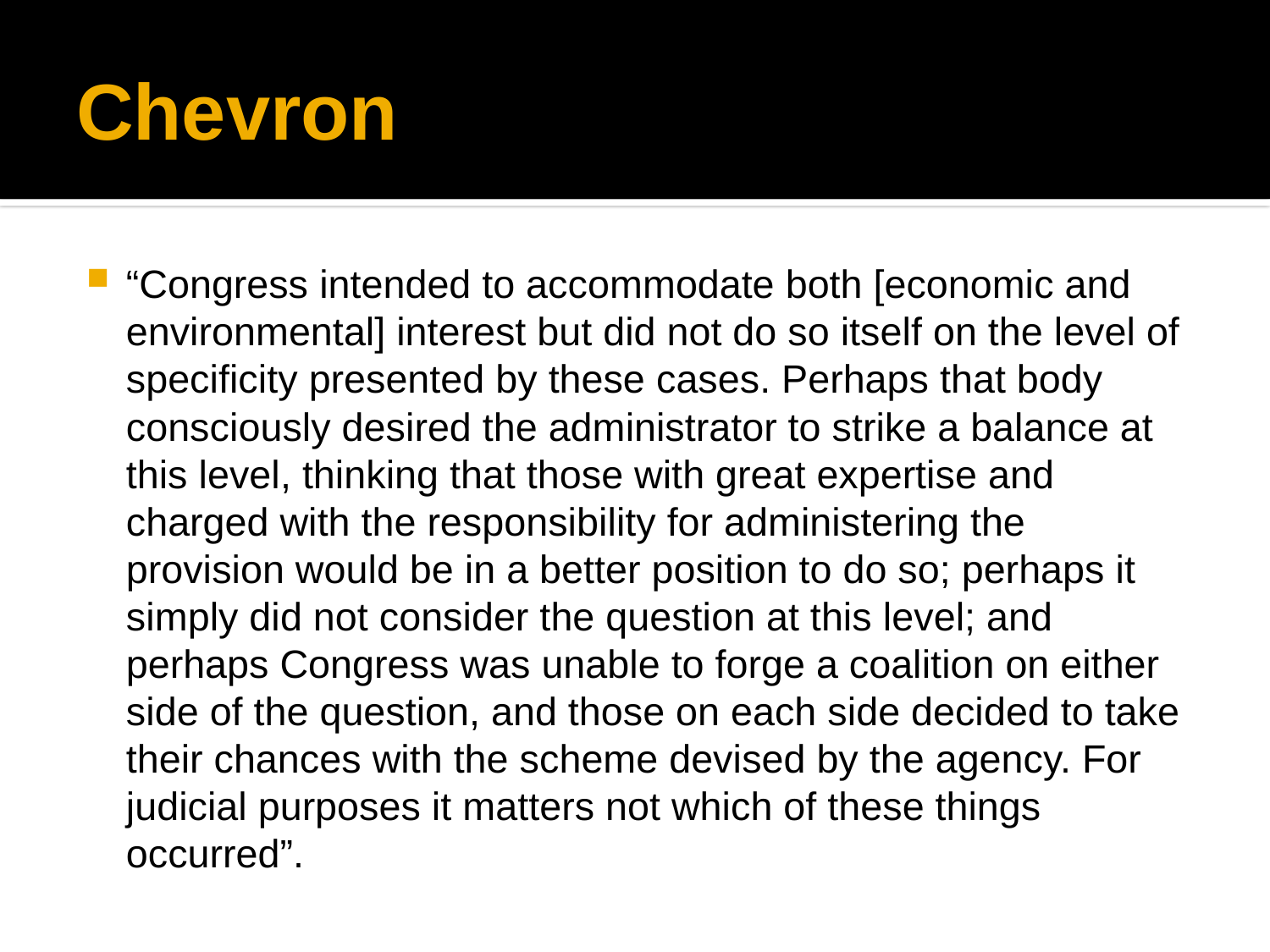

# Chevron
“Congress intended to accommodate both [economic and environmental] interest but did not do so itself on the level of specificity presented by these cases. Perhaps that body consciously desired the administrator to strike a balance at this level, thinking that those with great expertise and charged with the responsibility for administering the provision would be in a better position to do so; perhaps it simply did not consider the question at this level; and perhaps Congress was unable to forge a coalition on either side of the question, and those on each side decided to take their chances with the scheme devised by the agency. For judicial purposes it matters not which of these things occurred”.